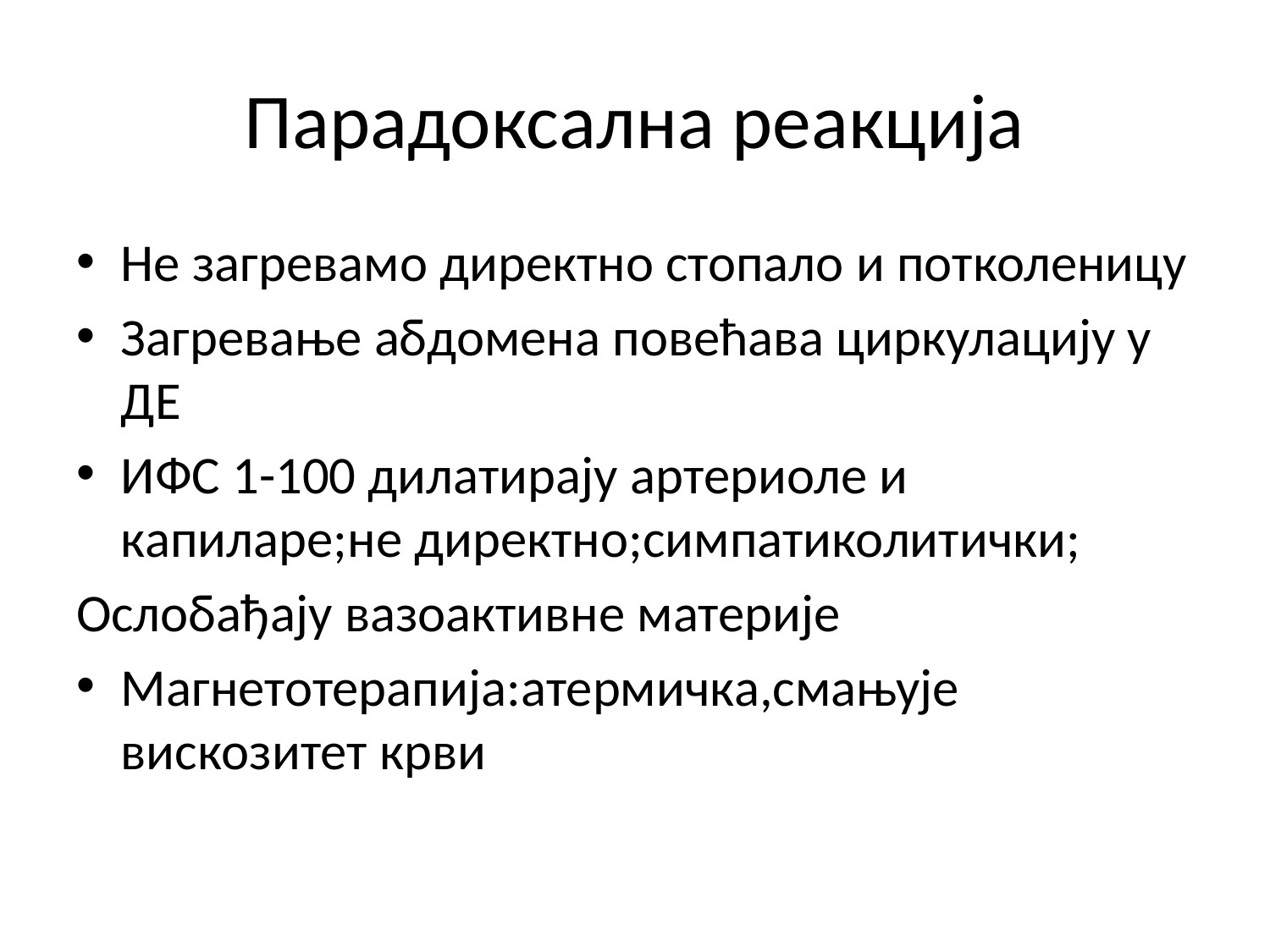

# Парадоксална реакција
Не загревамо директно стопало и потколеницу
Загревање абдомена повећава циркулацију у  ДЕ
ИФС 1-100 дилатирају артериоле и капиларе;не директно;симпатиколитички;
Ослобађају вазоактивне материје
Магнетотерапија:атермичка,смањује вискозитет крви